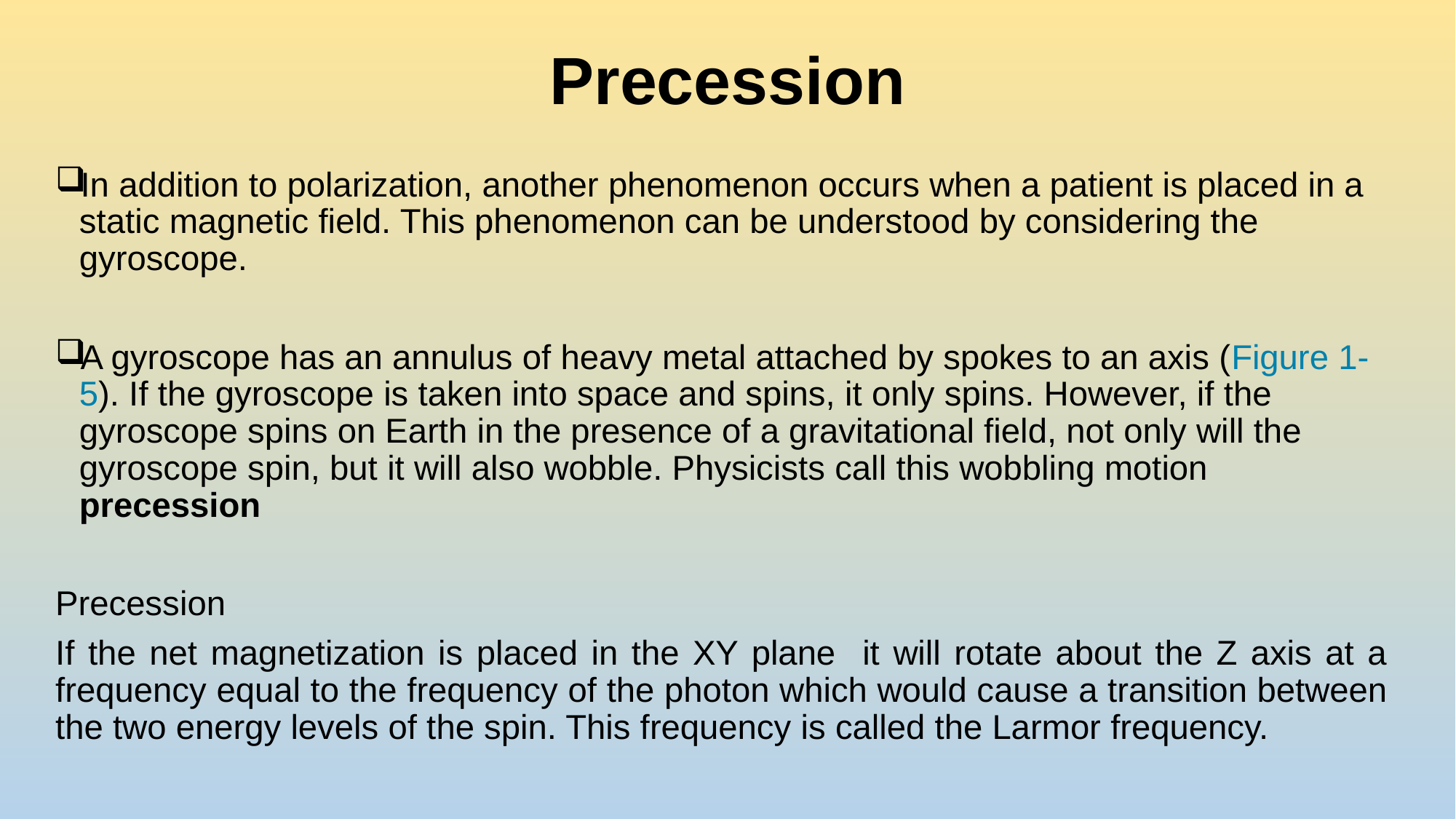

# Precession
In addition to polarization, another phenomenon occurs when a patient is placed in a static magnetic field. This phenomenon can be understood by considering the gyroscope.

A gyroscope has an annulus of heavy metal attached by spokes to an axis (Figure 1-5). If the gyroscope is taken into space and spins, it only spins. However, if the gyroscope spins on Earth in the presence of a gravitational field, not only will the gyroscope spin, but it will also wobble. Physicists call this wobbling motion precession

Precession
If the net magnetization is placed in the XY plane  it will rotate about the Z axis at a frequency equal to the frequency of the photon which would cause a transition between the two energy levels of the spin. This frequency is called the Larmor frequency.